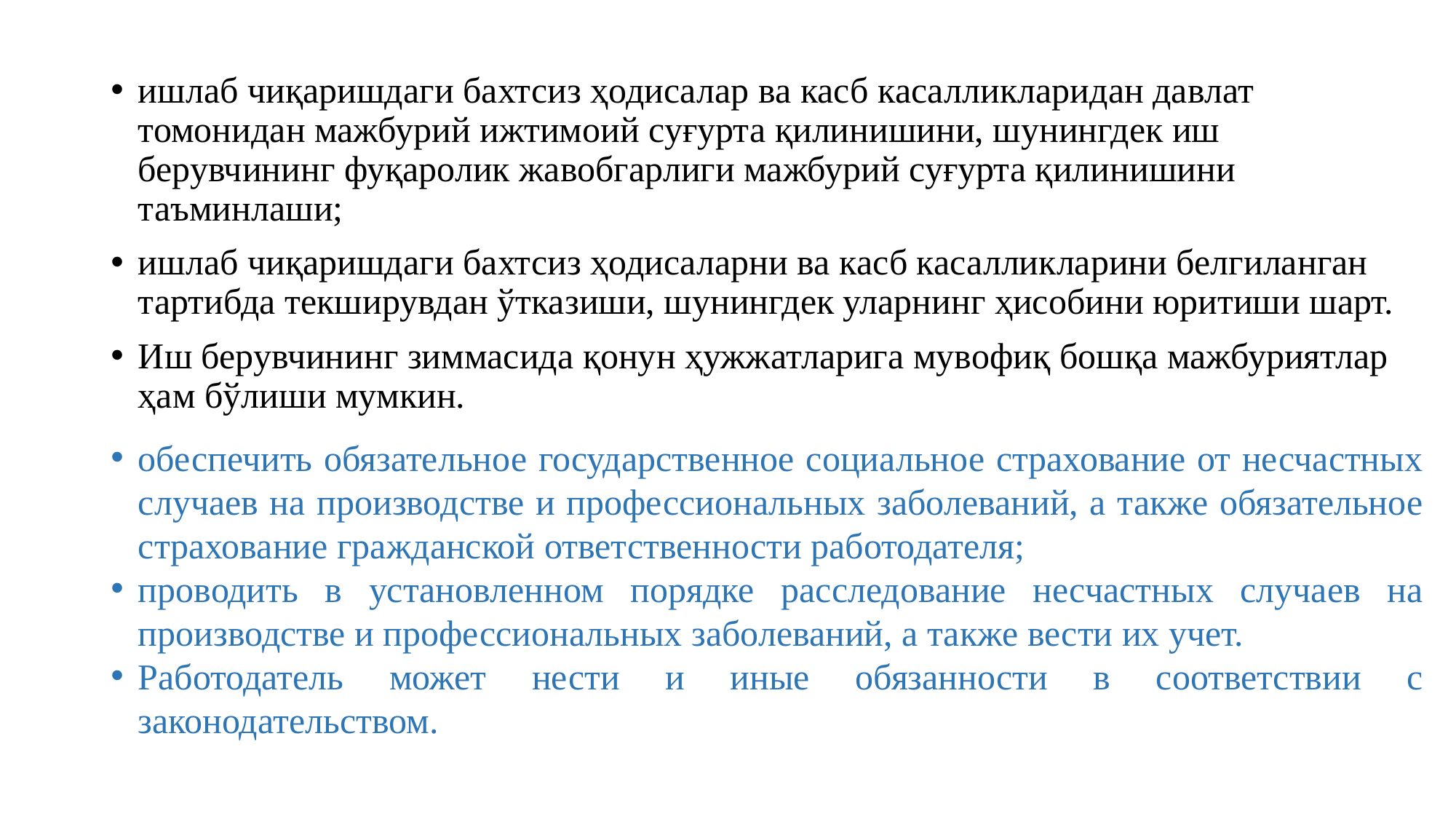

ишлаб чиқаришдаги бахтсиз ҳодисалар ва касб касалликларидан давлат томонидан мажбурий ижтимоий суғурта қилинишини, шунингдек иш берувчининг фуқаролик жавобгарлиги мажбурий суғурта қилинишини таъминлаши;
ишлаб чиқаришдаги бахтсиз ҳодисаларни ва касб касалликларини белгиланган тартибда текширувдан ўтказиши, шунингдек уларнинг ҳисобини юритиши шарт.
Иш берувчининг зиммасида қонун ҳужжатларига мувофиқ бошқа мажбуриятлар ҳам бўлиши мумкин.

обеспечить обязательное государственное социальное страхование от несчастных случаев на производстве и профессиональных заболеваний, а также обязательное страхование гражданской ответственности работодателя;
проводить в установленном порядке расследование несчастных случаев на производстве и профессиональных заболеваний, а также вести их учет.
Работодатель может нести и иные обязанности в соответствии с законодательством.